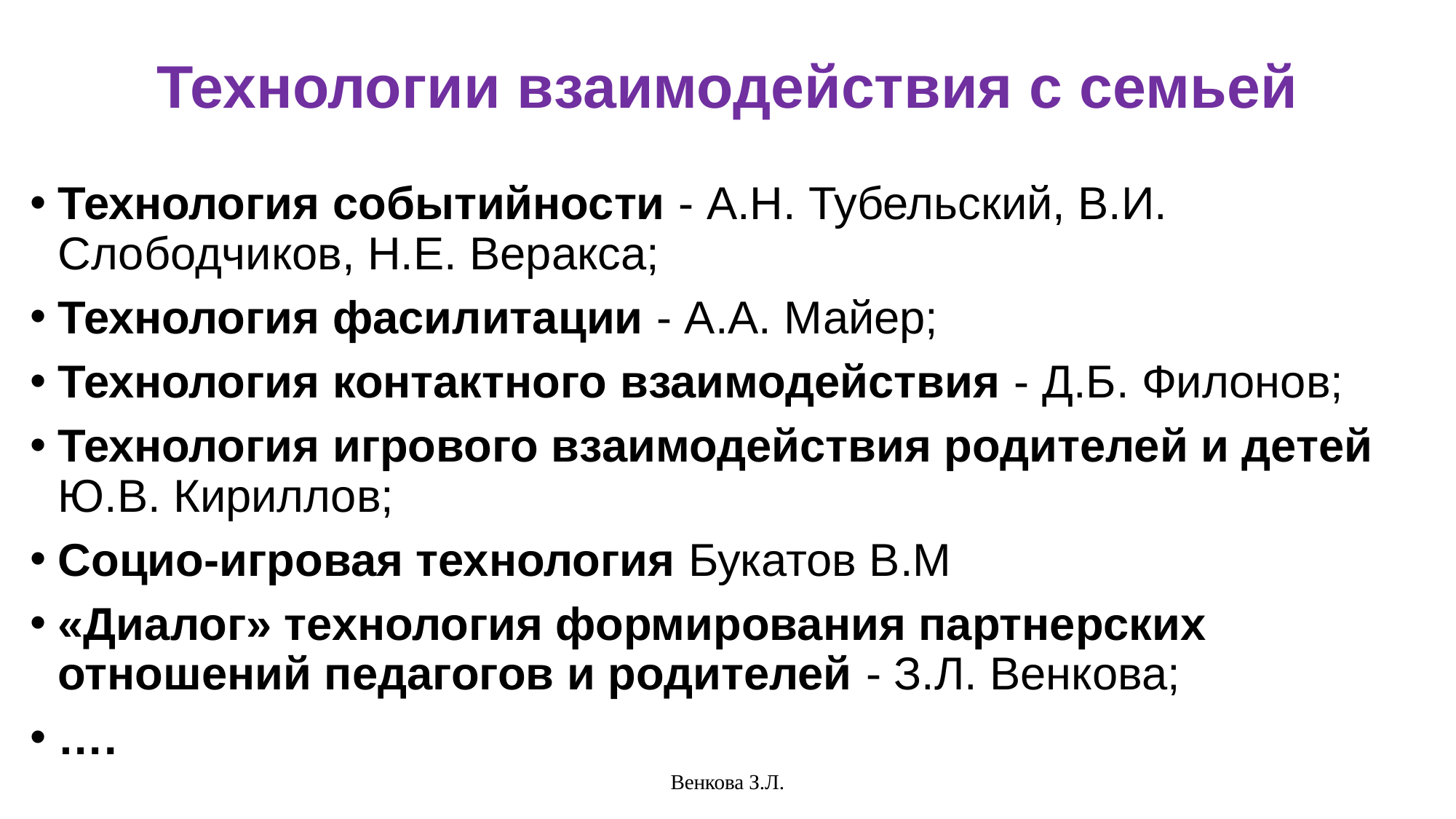

# Технологии взаимодействия с семьей
Технология событийности - А.Н. Тубельский, В.И. Слободчиков, Н.Е. Веракса;
Технология фасилитации - А.А. Майер;
Технология контактного взаимодействия - Д.Б. Филонов;
Технология игрового взаимодействия родителей и детей Ю.В. Кириллов;
Социо-игровая технология Букатов В.М
«Диалог» технология формирования партнерских отношений педагогов и родителей - З.Л. Венкова;
….
Венкова З.Л.